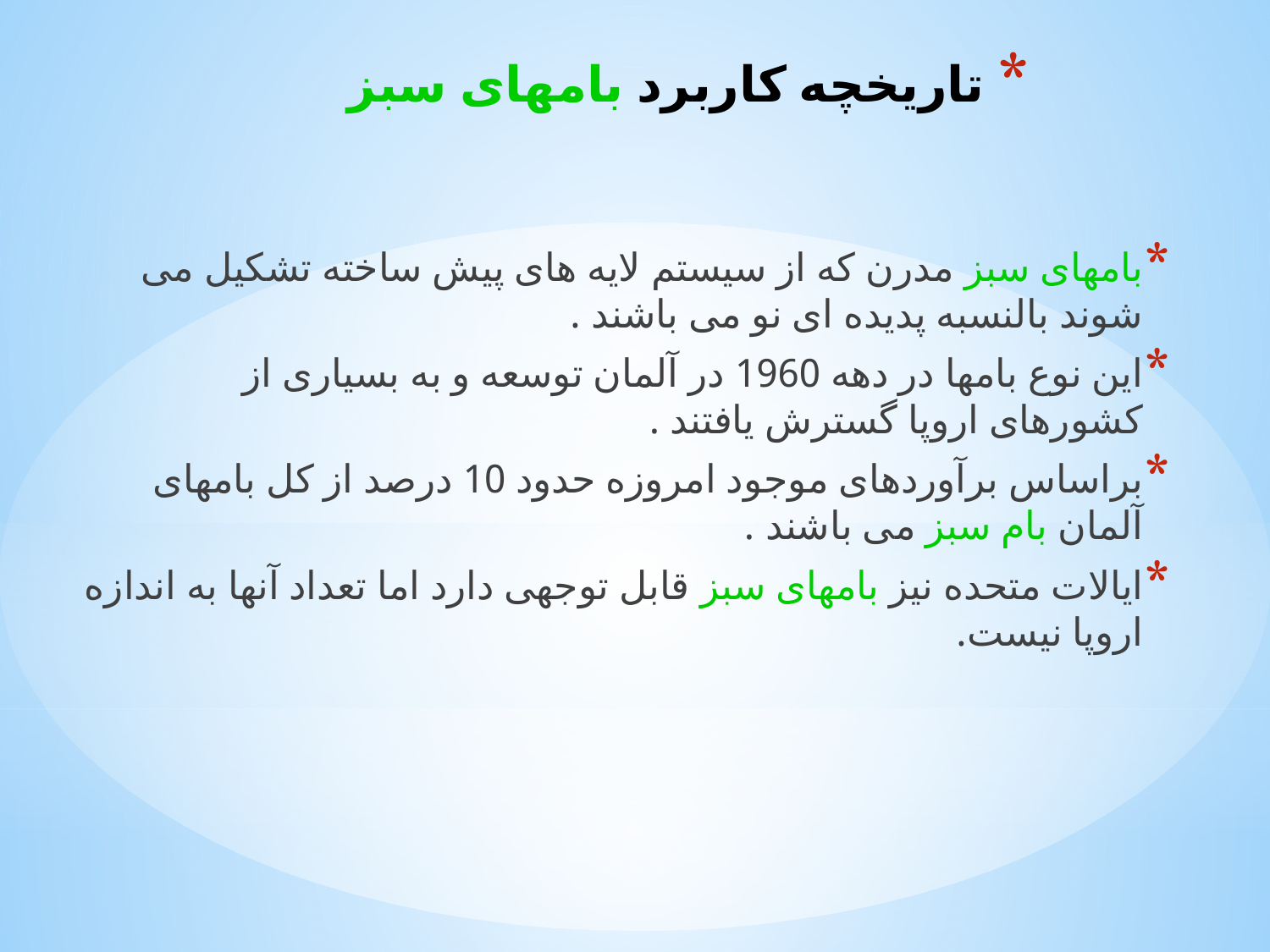

# تاریخچه کاربرد بامهای سبز
بامهای سبز مدرن که از سیستم لایه های پیش ساخته تشکیل می شوند بالنسبه پدیده ای نو می باشند .
این نوع بامها در دهه 1960 در آلمان توسعه و به بسیاری از       کشورهای اروپا گسترش یافتند .
براساس برآوردهای موجود امروزه حدود 10 درصد از کل بامهای آلمان بام سبز می باشند .
ایالات متحده نیز بامهای سبز قابل توجهی دارد اما تعداد آنها به اندازه اروپا نیست.